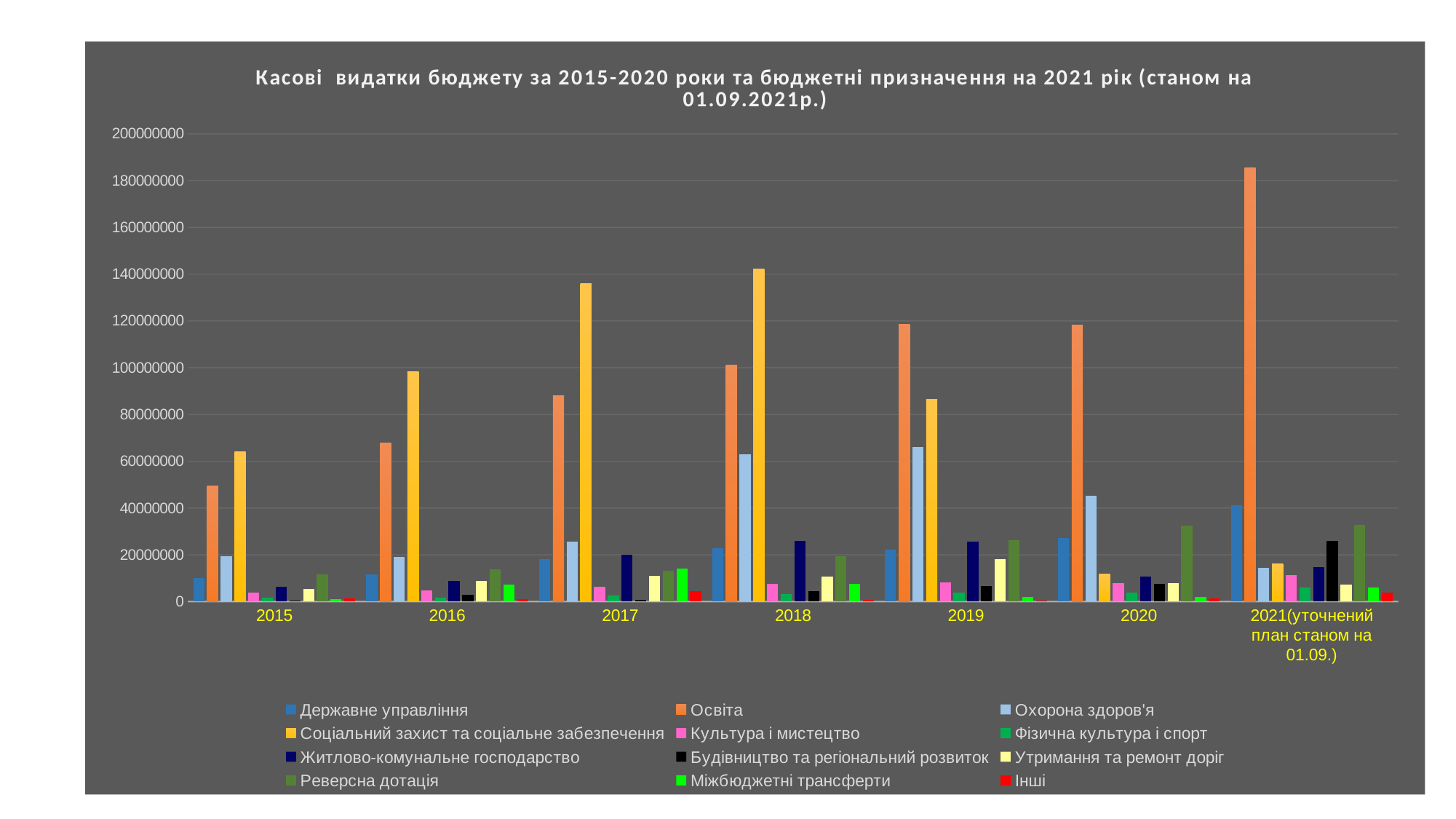

### Chart: Касові  видатки бюджету за 2015-2020 роки та бюджетні призначення на 2021 рік (станом на 01.09.2021р.)

| Category | Державне управління | Освіта | Охорона здоров'я | Соціальний захист та соціальне забезпечення | Культура і мистецтво | Фізична культура і спорт | Житлово-комунальне господарство | Будівництво та регіональний розвиток | Утримання та ремонт доріг | Реверсна дотація | Міжбюджетні трансферти | Інші |
|---|---|---|---|---|---|---|---|---|---|---|---|---|
| 2015 | 9989769.08 | 49516191.78 | 19452547.91 | 63924265.56 | 3751532.33 | 1728478.83 | 6165736.13 | 255673.72 | 5284758.36 | 11501300.0 | 896706.44 | 1349351.95 |
| 2016 | 11509651.53 | 67791516.53 | 18964491.99 | 98356202.01 | 4763101.23 | 1764207.07 | 8656674.18 | 2851333.0 | 8905267.42 | 13717000.0 | 7281350.1 | 869428.7 |
| 2017 | 18074505.12 | 88043625.2 | 25684911.84 | 136075265.19 | 6187823.23 | 2679883.28 | 20140517.57 | 609373.23 | 11010919.89 | 13121800.0 | 14083813.64 | 4374626.73 |
| 2018 | 22711594.34 | 101225361.96 | 62859955.05 | 142320077.52 | 7523798.83 | 3345246.74 | 25879991.9 | 4578535.0 | 10716036.02 | 19329900.0 | 7515205.57 | 580301.32 |
| 2019 | 22320444.4 | 118657367.47 | 65933617.42 | 86525307.95 | 8302938.94 | 3688100.14 | 25666455.7 | 6731163.31 | 18217986.08 | 26319100.0 | 1896921.0 | 462259.02 |
| 2020 | 27318455.0 | 118324872.72 | 45218844.59 | 11692660.81 | 7763264.94 | 3776657.03 | 10752632.75 | 7456409.9 | 7789952.85 | 32540500.0 | 1853702.0 | 1383260.75 |
| 2021(уточнений план станом на 01.09.) | 41130279.0 | 185593467.43 | 14435920.0 | 16127483.81 | 11301202.23 | 5851066.0 | 14639167.0 | 25957390.0 | 7117220.0 | 32622300.0 | 5861996.0 | 3783403.0 |